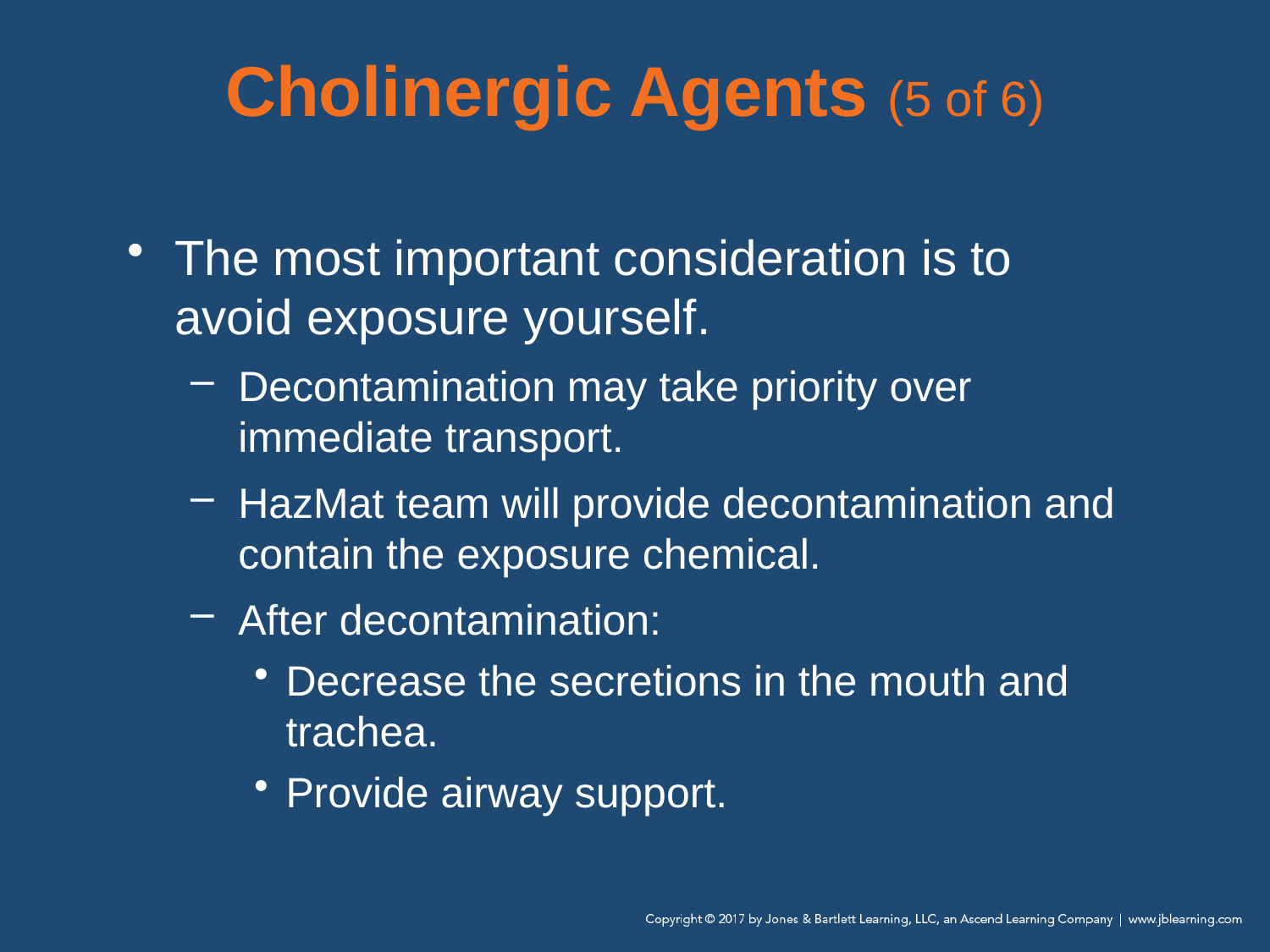

# Cholinergic Agents (5 of 6)
The most important consideration is to avoid exposure yourself.
Decontamination may take priority over immediate transport.
HazMat team will provide decontamination and contain the exposure chemical.
After decontamination:
Decrease the secretions in the mouth and trachea.
Provide airway support.